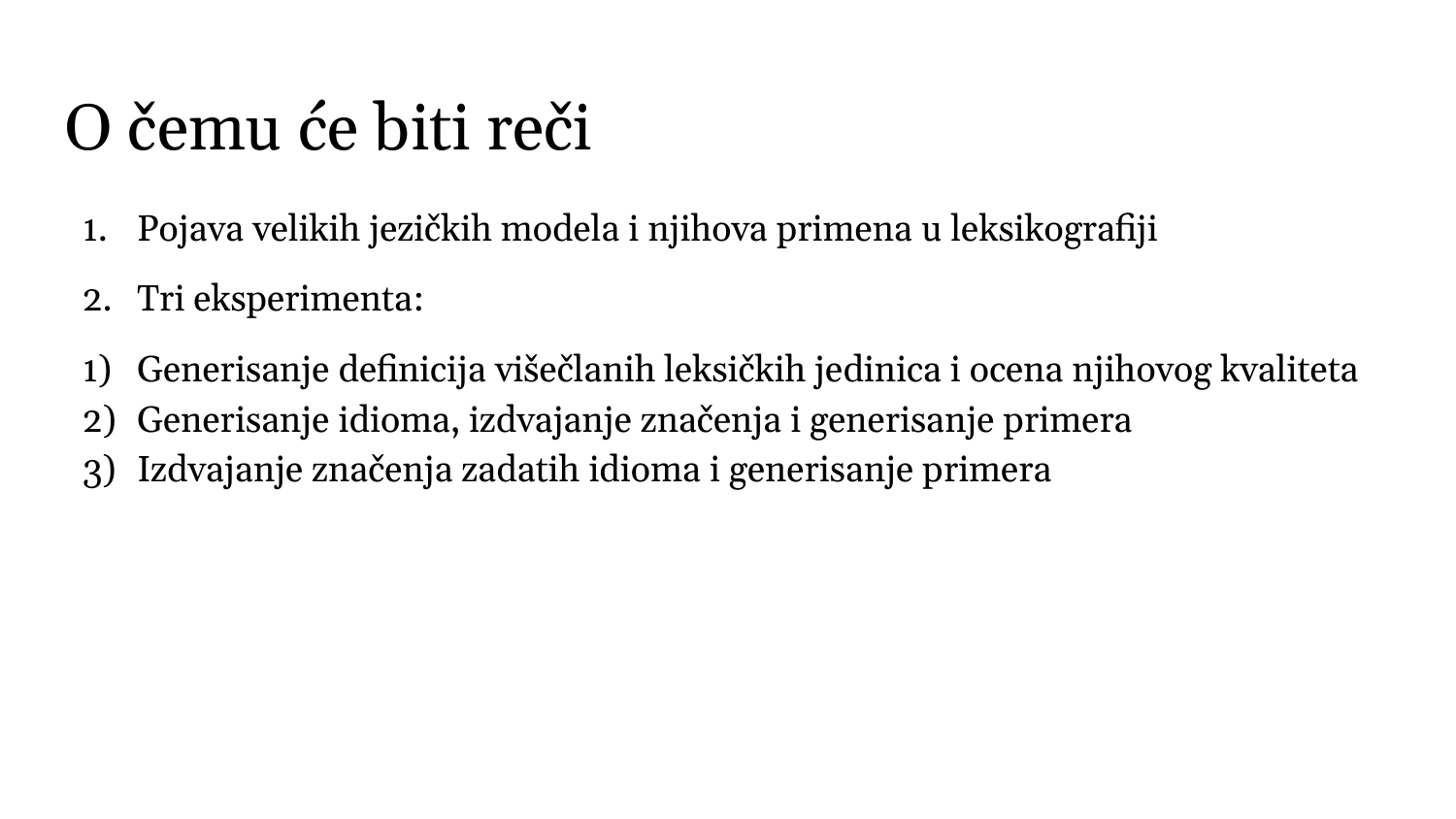

# O čemu će biti reči
Pojava velikih jezičkih modela i njihova primena u leksikografiji
Tri eksperimenta:
Generisanje definicija višečlanih leksičkih jedinica i ocena njihovog kvaliteta
Generisanje idioma, izdvajanje značenja i generisanje primera
Izdvajanje značenja zadatih idioma i generisanje primera